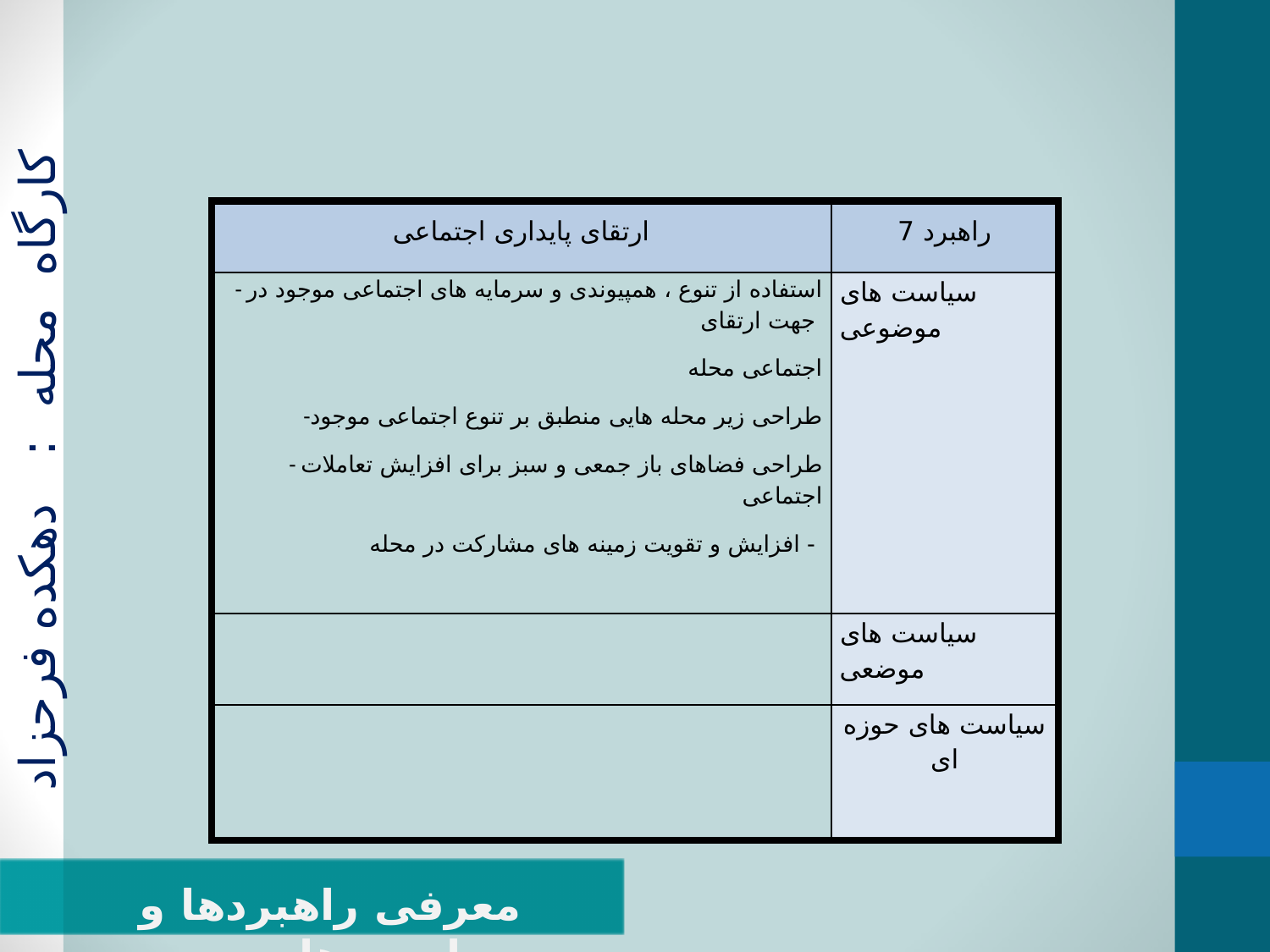

| ارتقای پایداری اجتماعی | راهبرد 7 |
| --- | --- |
| - استفاده از تنوع ، همپیوندی و سرمایه های اجتماعی موجود در جهت ارتقای اجتماعی محله -طراحی زیر محله هایی منطبق بر تنوع اجتماعی موجود - طراحی فضاهای باز جمعی و سبز برای افزایش تعاملات اجتماعی - افزایش و تقویت زمینه های مشارکت در محله | سیاست های موضوعی |
|  | سیاست های موضعی |
|  | سیاست های حوزه ای |
کارگاه  محله  :   دهکده فرحزاد

معرفی راهبردها و سیاست ها